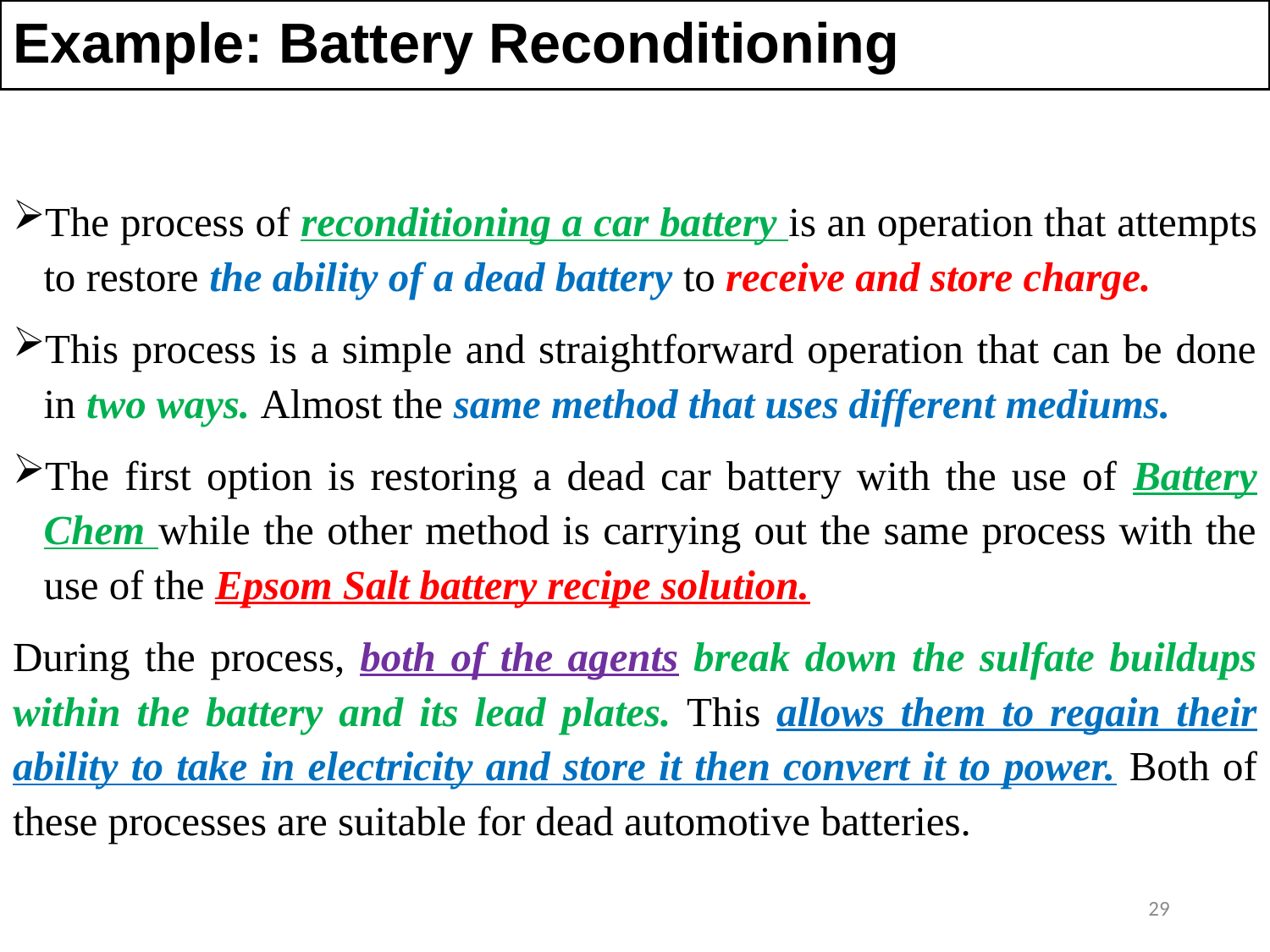

# Example: Battery Reconditioning
The process of reconditioning a car battery is an operation that attempts to restore the ability of a dead battery to receive and store charge.
This process is a simple and straightforward operation that can be done in two ways. Almost the same method that uses different mediums.
The first option is restoring a dead car battery with the use of Battery Chem while the other method is carrying out the same process with the use of the Epsom Salt battery recipe solution.
During the process, both of the agents break down the sulfate buildups within the battery and its lead plates. This allows them to regain their ability to take in electricity and store it then convert it to power. Both of these processes are suitable for dead automotive batteries.

29